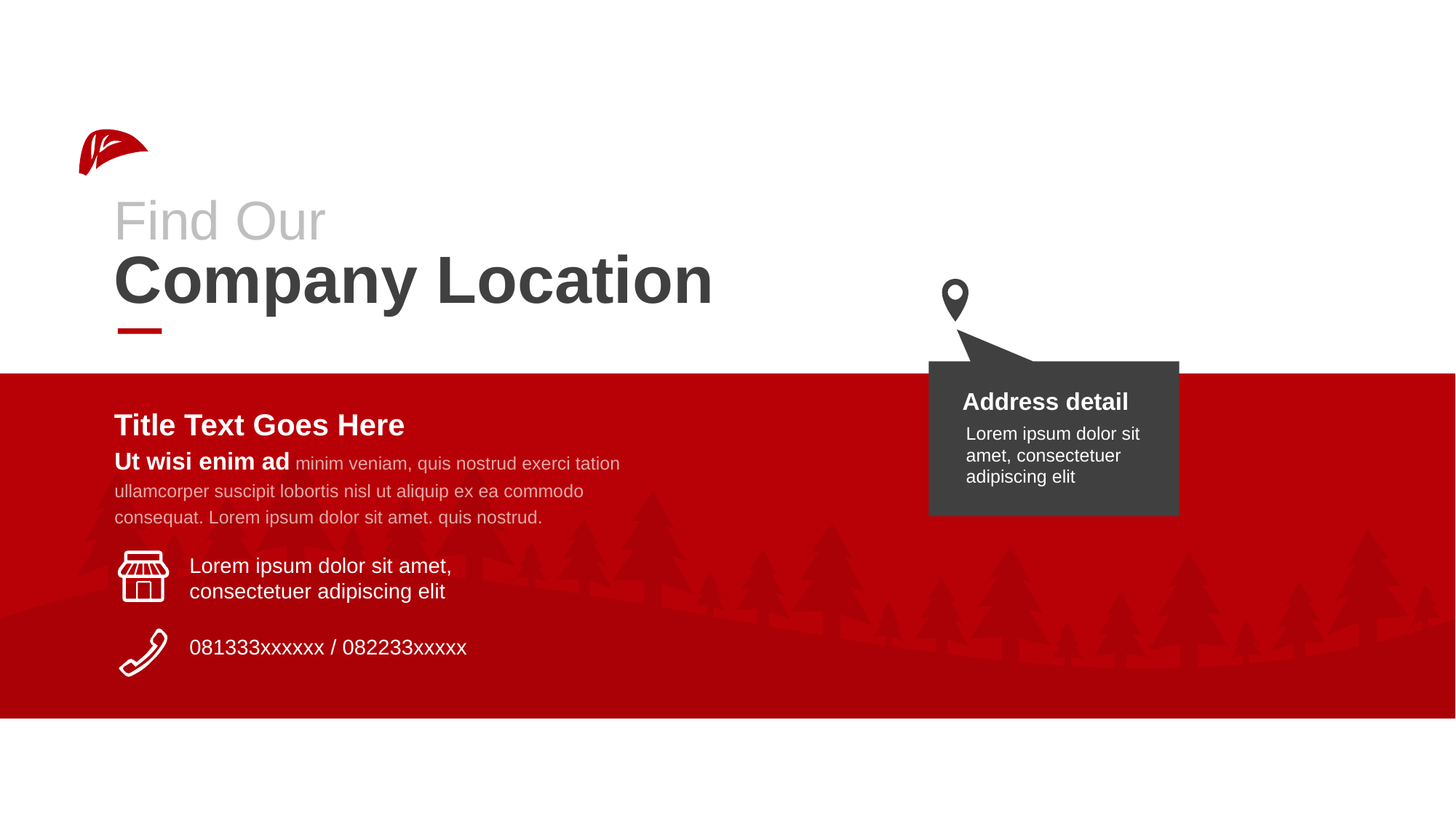

Find Our
Company Location

Address detail
Lorem ipsum dolor sit amet, consectetuer adipiscing elit
Title Text Goes Here
Ut wisi enim ad minim veniam, quis nostrud exerci tation ullamcorper suscipit lobortis nisl ut aliquip ex ea commodo consequat. Lorem ipsum dolor sit amet. quis nostrud.
Lorem ipsum dolor sit amet, consectetuer adipiscing elit

081333xxxxxx / 082233xxxxx